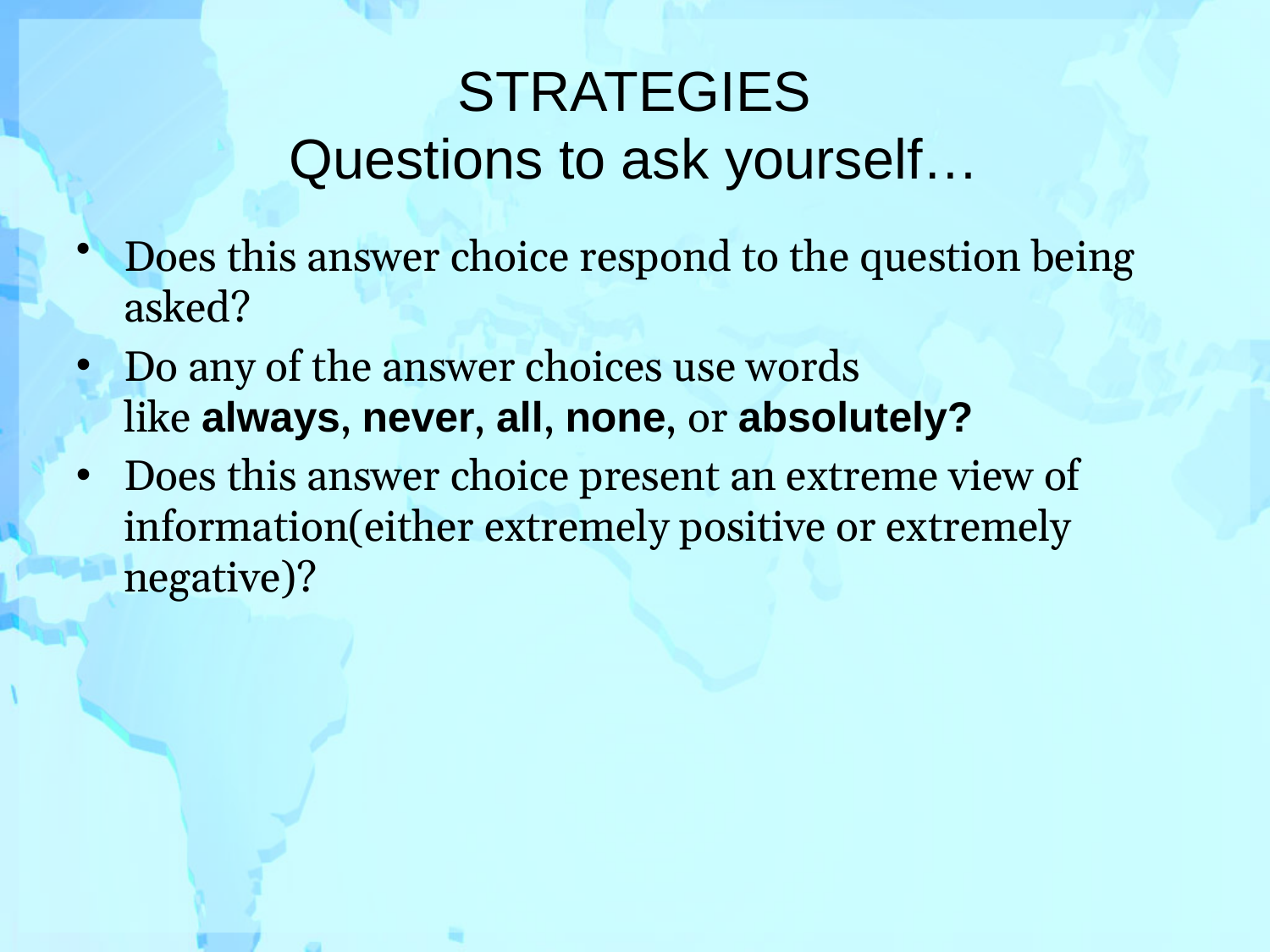

# STRATEGIES Questions to ask yourself…
Does this answer choice respond to the question being asked?
Do any of the answer choices use words like always, never, all, none, or absolutely?
Does this answer choice present an extreme view of information(either extremely positive or extremely negative)?